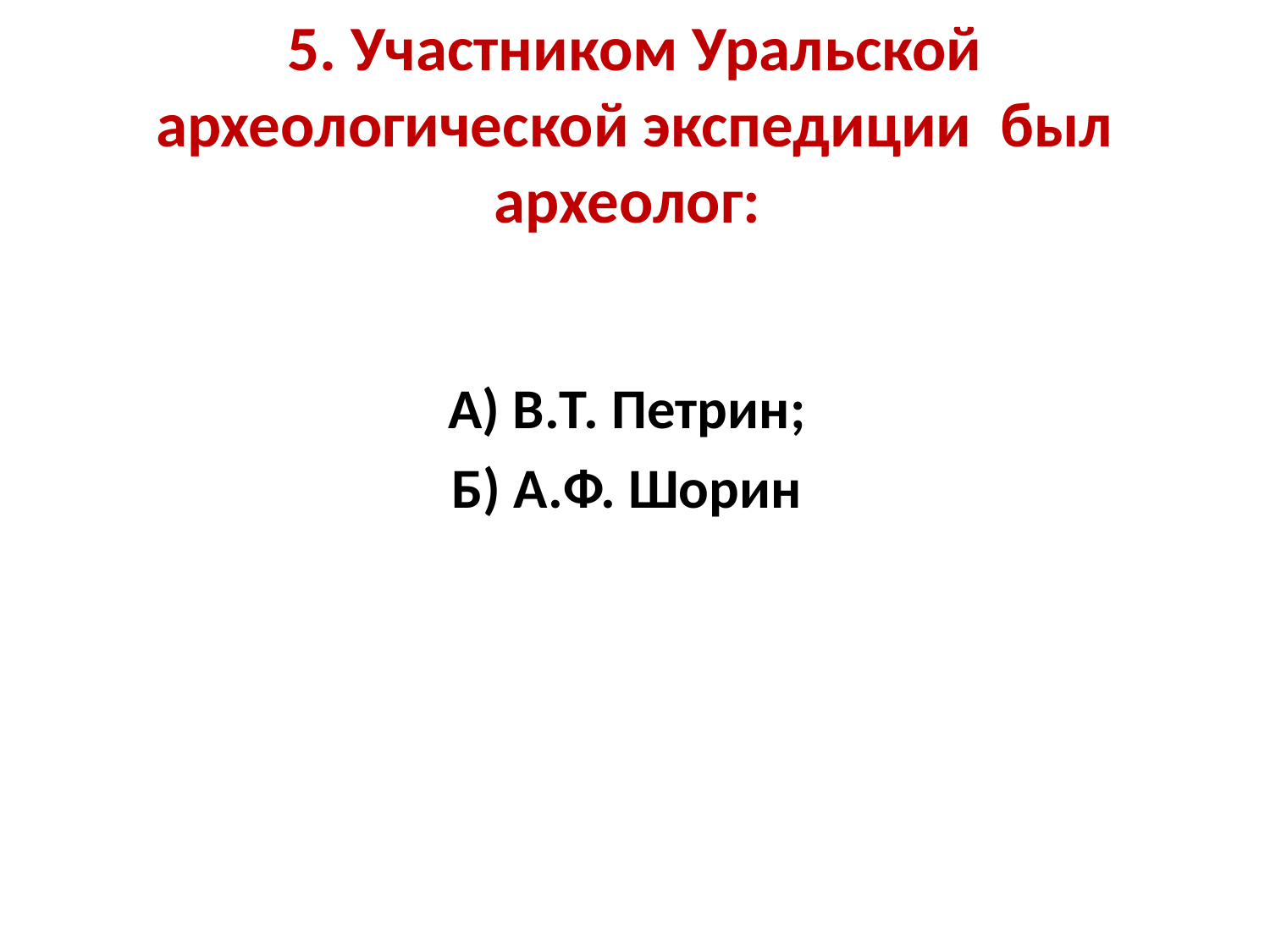

# 5. Участником Уральской археологической экспедиции  был археолог:
А) В.Т. Петрин;
Б) А.Ф. Шорин